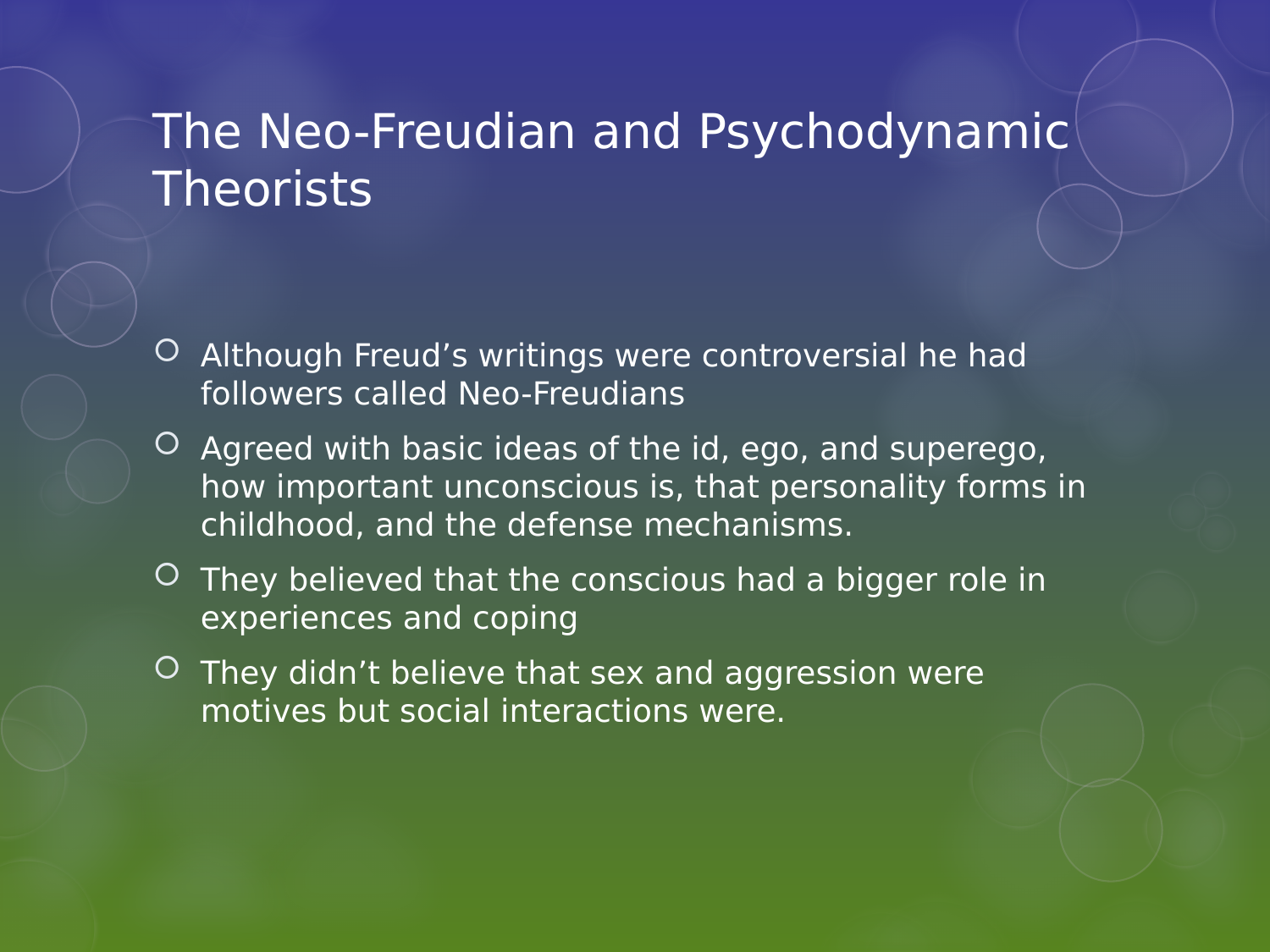

# The Neo-Freudian and Psychodynamic Theorists
Although Freud’s writings were controversial he had followers called Neo-Freudians
Agreed with basic ideas of the id, ego, and superego, how important unconscious is, that personality forms in childhood, and the defense mechanisms.
They believed that the conscious had a bigger role in experiences and coping
They didn’t believe that sex and aggression were motives but social interactions were.